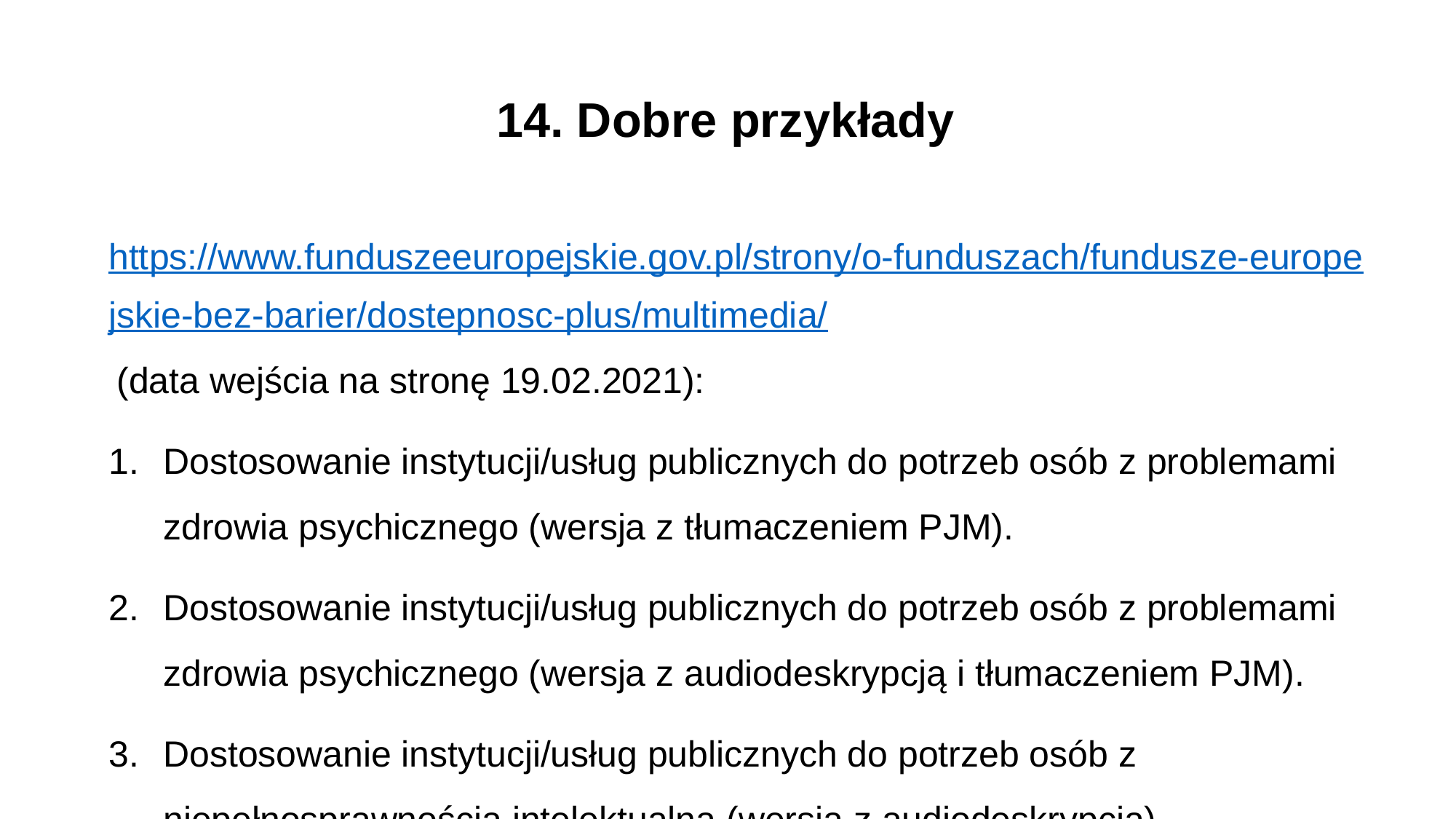

# 14. Dobre przykłady
  https://www.funduszeeuropejskie.gov.pl/strony/o-funduszach/fundusze-europejskie-bez-barier/dostepnosc-plus/multimedia/ (data wejścia na stronę 19.02.2021):
Dostosowanie instytucji/usług publicznych do potrzeb osób z problemami zdrowia psychicznego (wersja z tłumaczeniem PJM).
Dostosowanie instytucji/usług publicznych do potrzeb osób z problemami zdrowia psychicznego (wersja z audiodeskrypcją i tłumaczeniem PJM).
Dostosowanie instytucji/usług publicznych do potrzeb osób z niepełnosprawnością intelektualną (wersja z audiodeskrypcją).